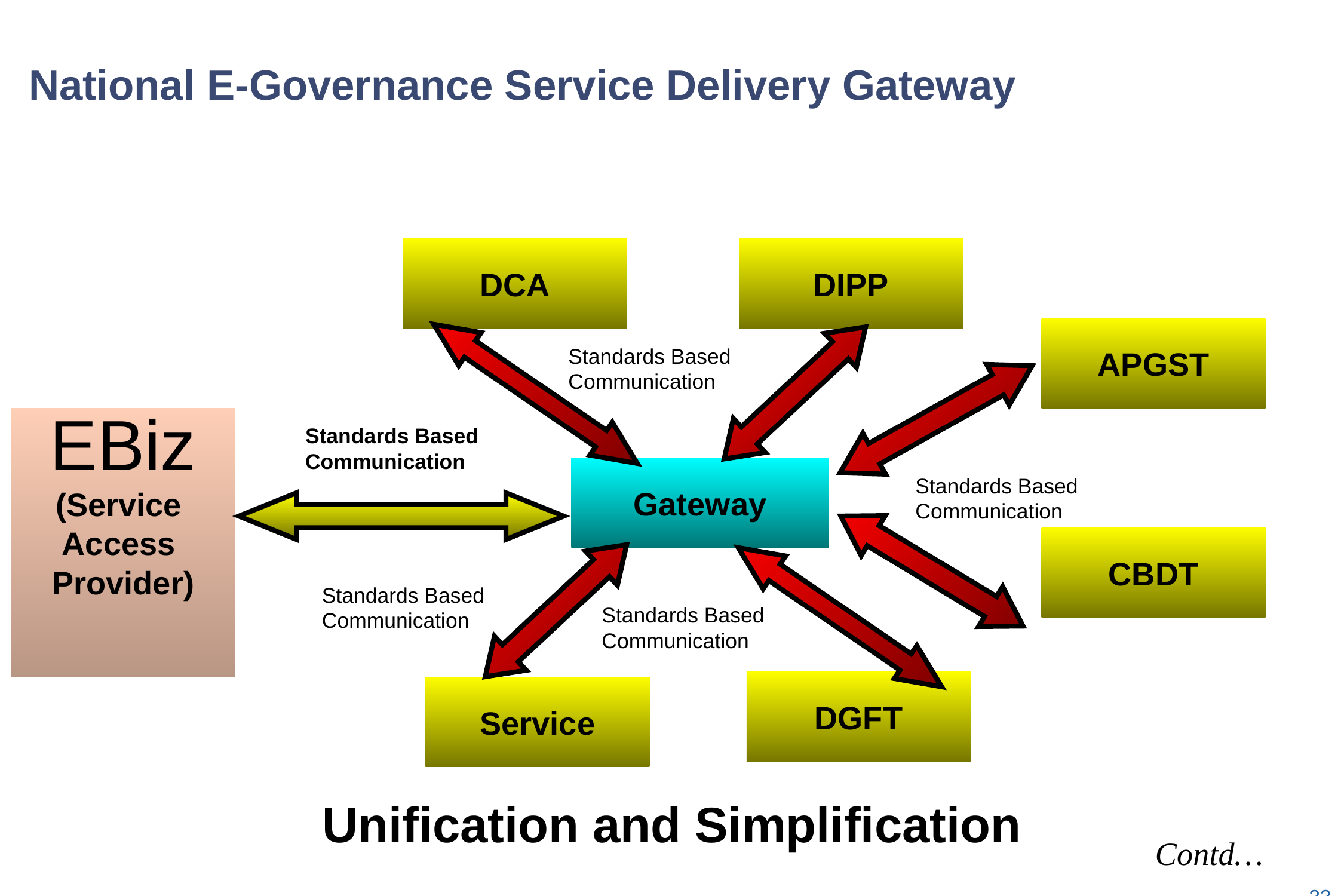

# National E-Governance Service Delivery Gateway
DCA
DIPP
APGST
Standards Based Communication

EBiz
(Service
Access
Provider)

Standards Based Communication
Gateway
Standards Based Communication

Standards Based Communication

Standards Based Communication

DGFT
Service
CBDT
Unification and Simplification
Contd…
33